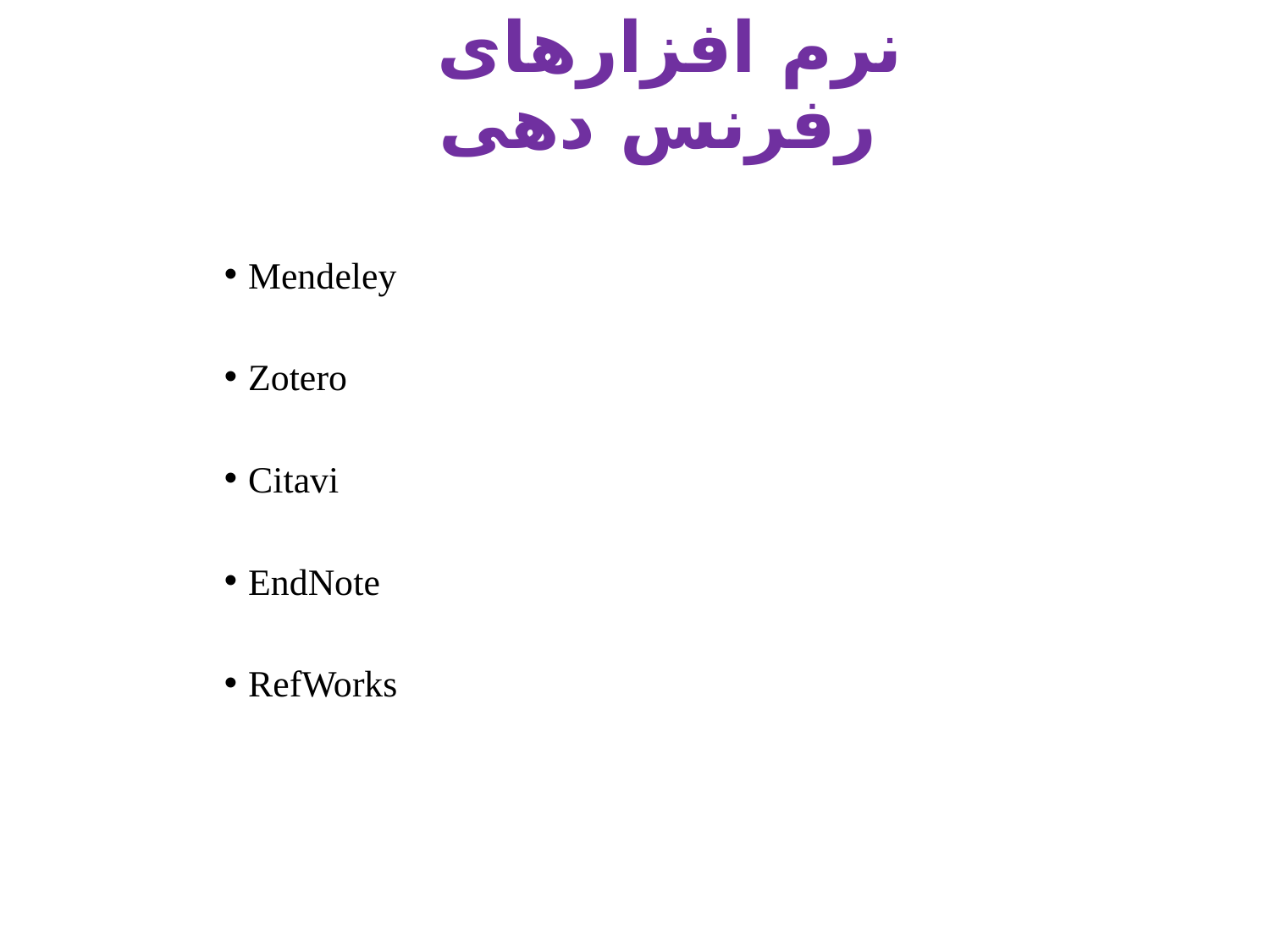

# نرم افزارهای رفرنس دهی
Mendeley
Zotero
Citavi
EndNote
RefWorks
22 May 2021
28